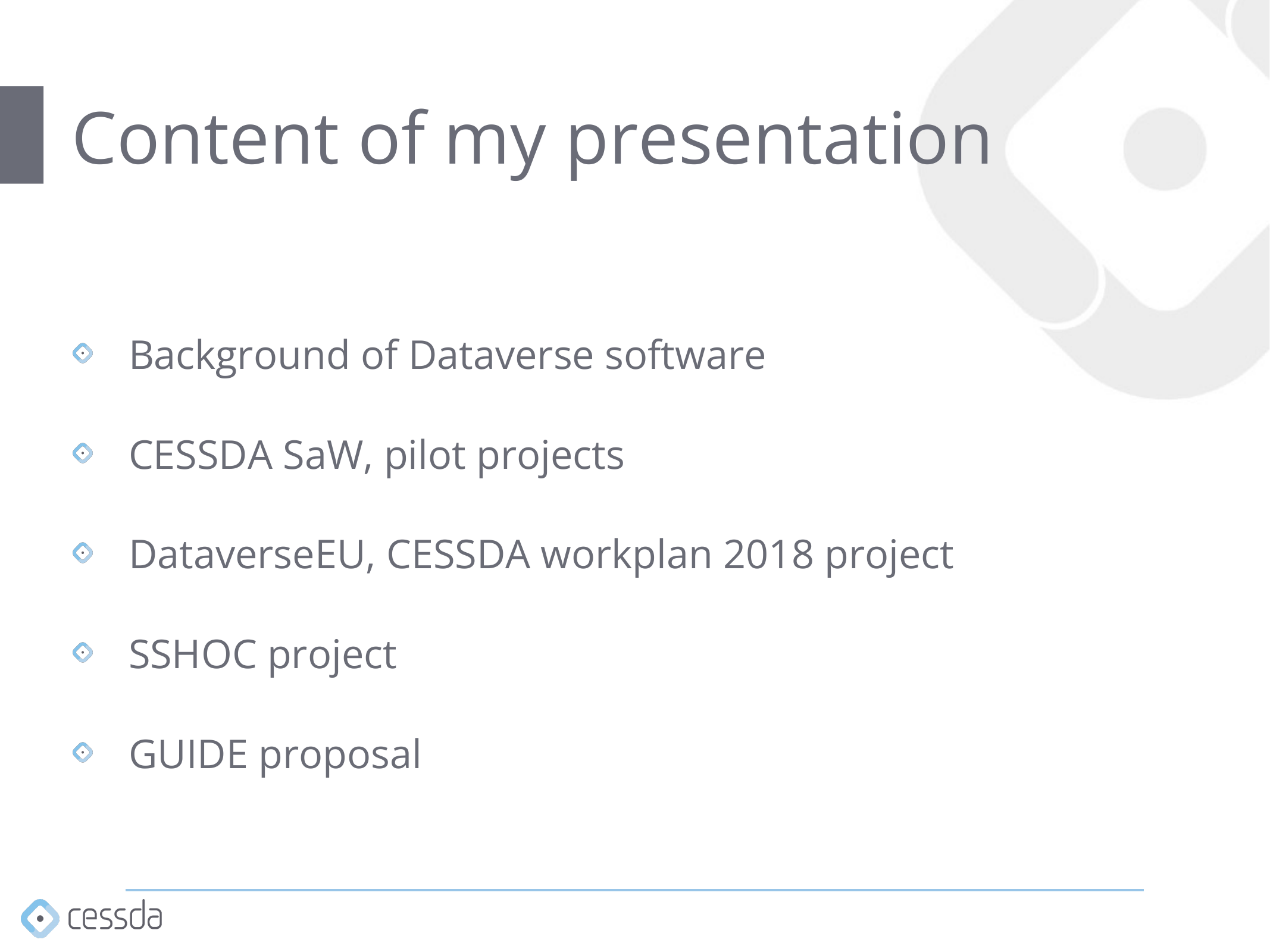

# Content of my presentation
Background of Dataverse software
CESSDA SaW, pilot projects
DataverseEU, CESSDA workplan 2018 project
SSHOC project
GUIDE proposal